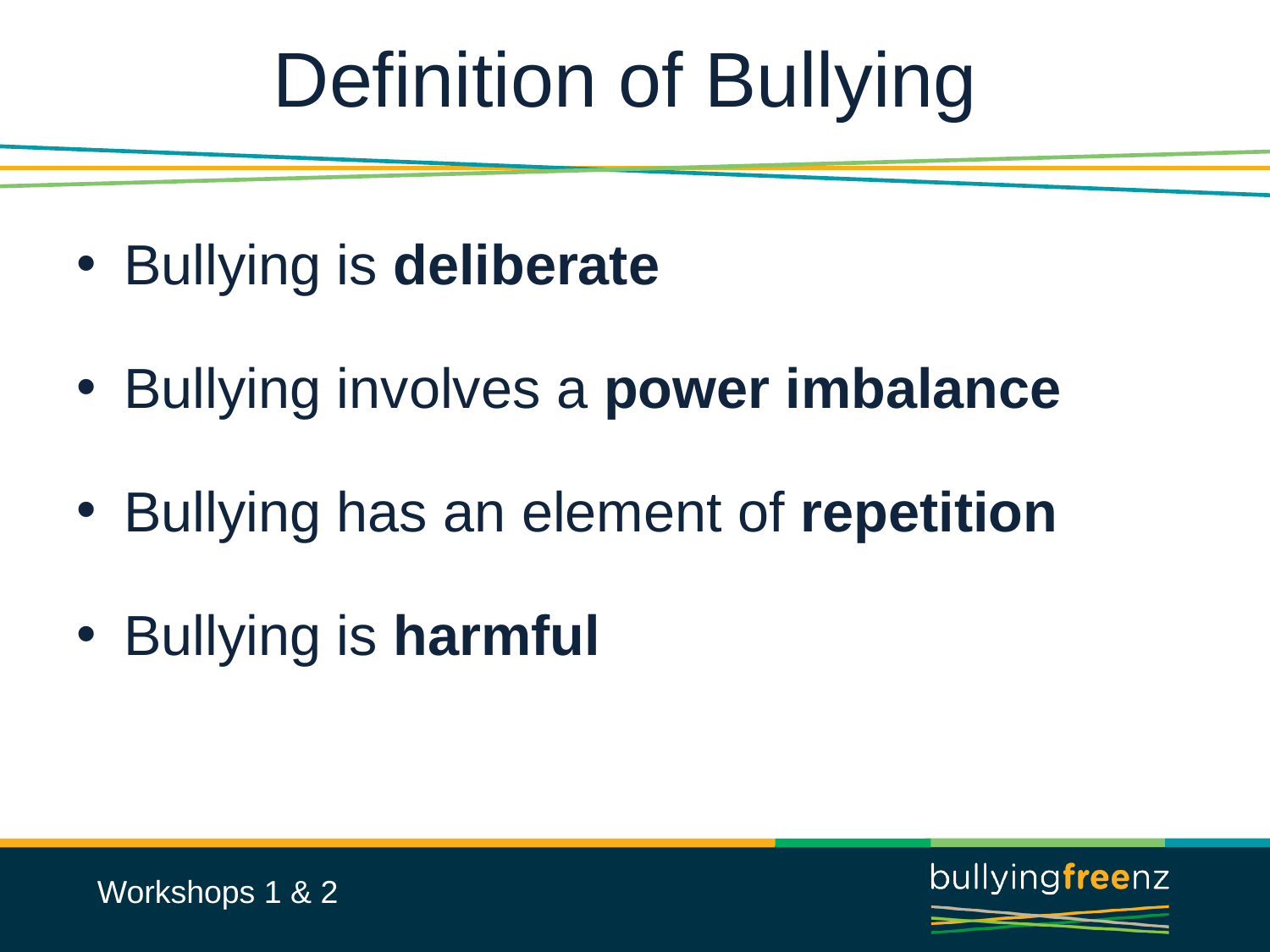

# Definition of Bullying
Bullying is deliberate

Bullying involves a power imbalance

Bullying has an element of repetition

Bullying is harmful
Workshops 1 & 2